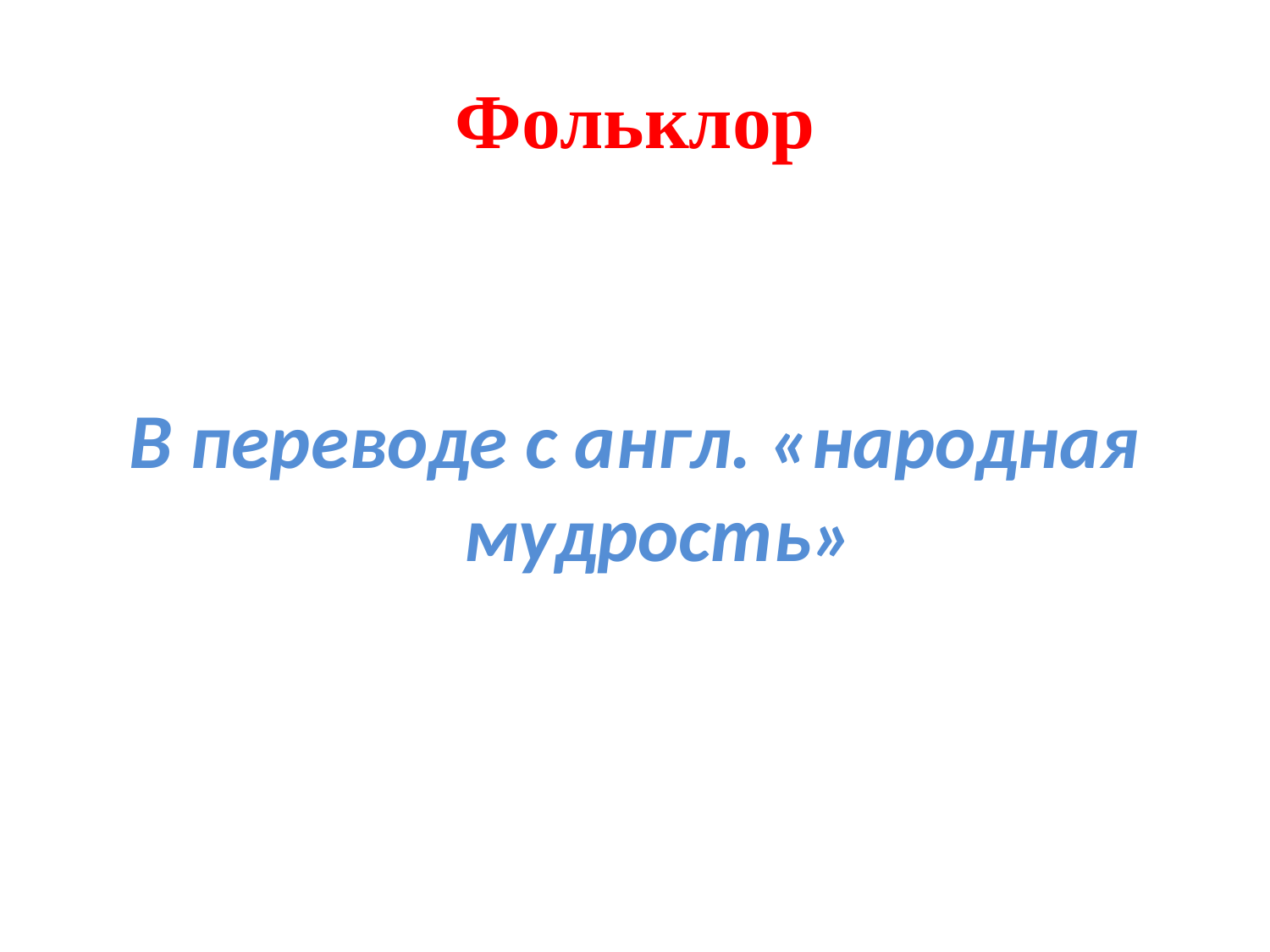

# Фольклор

В переводе с англ. «народная мудрость»